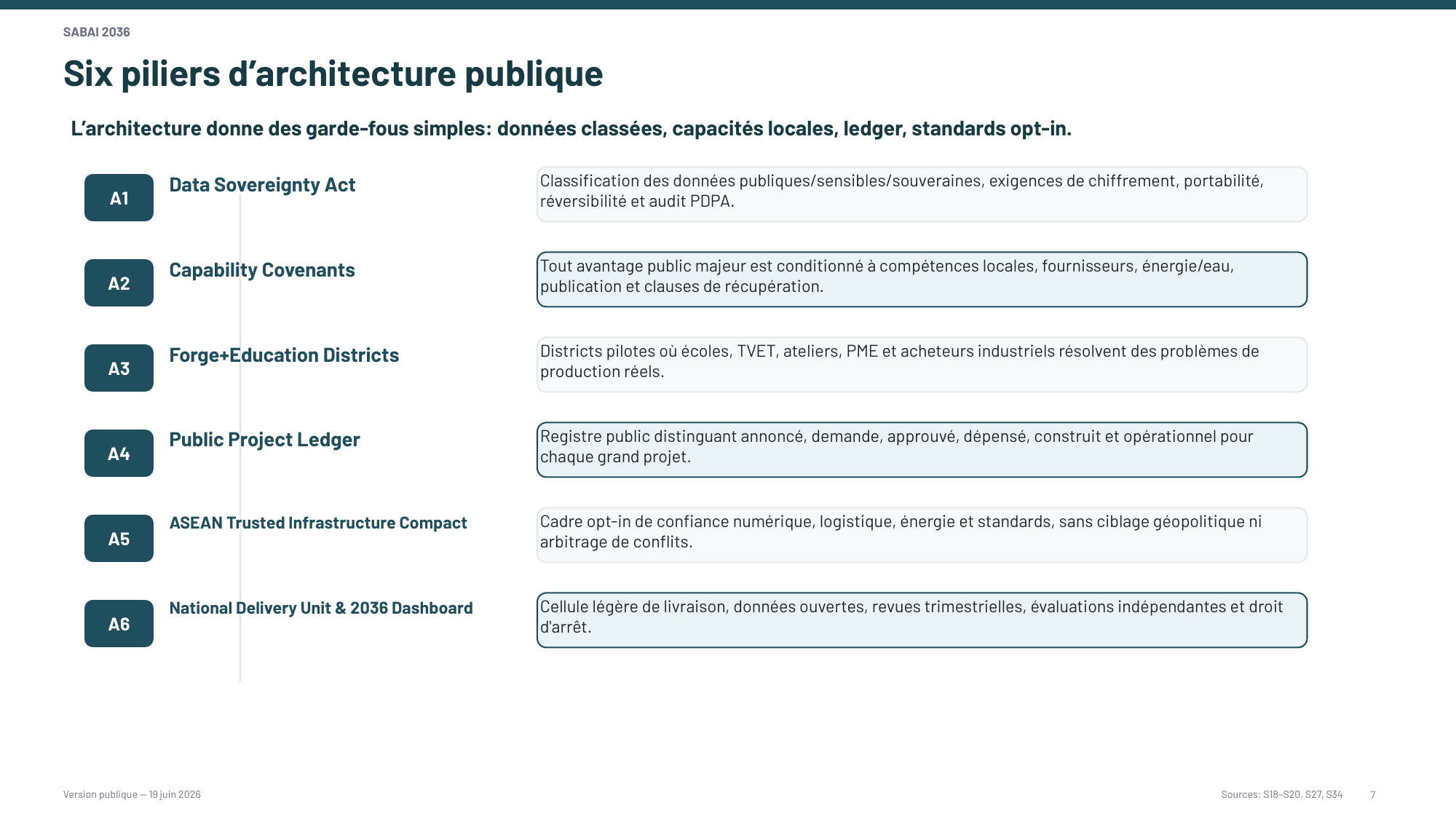

SABAI 2036
Six piliers d’architecture publique
L’architecture donne des garde-fous simples: données classées, capacités locales, ledger, standards opt-in.
Classification des données publiques/sensibles/souveraines, exigences de chiffrement, portabilité, réversibilité et audit PDPA.
Data Sovereignty Act
A1

Tout avantage public majeur est conditionné à compétences locales, fournisseurs, énergie/eau, publication et clauses de récupération.
Capability Covenants
A2
Districts pilotes où écoles, TVET, ateliers, PME et acheteurs industriels résolvent des problèmes de production réels.
Forge+Education Districts
A3
Registre public distinguant annoncé, demande, approuvé, dépensé, construit et opérationnel pour chaque grand projet.
Public Project Ledger
A4
Cadre opt-in de confiance numérique, logistique, énergie et standards, sans ciblage géopolitique ni arbitrage de conflits.
ASEAN Trusted Infrastructure Compact
A5
Cellule légère de livraison, données ouvertes, revues trimestrielles, évaluations indépendantes et droit d'arrêt.
National Delivery Unit & 2036 Dashboard
A6
7
Version publique — 19 juin 2026
Sources: S18–S20, S27, S34